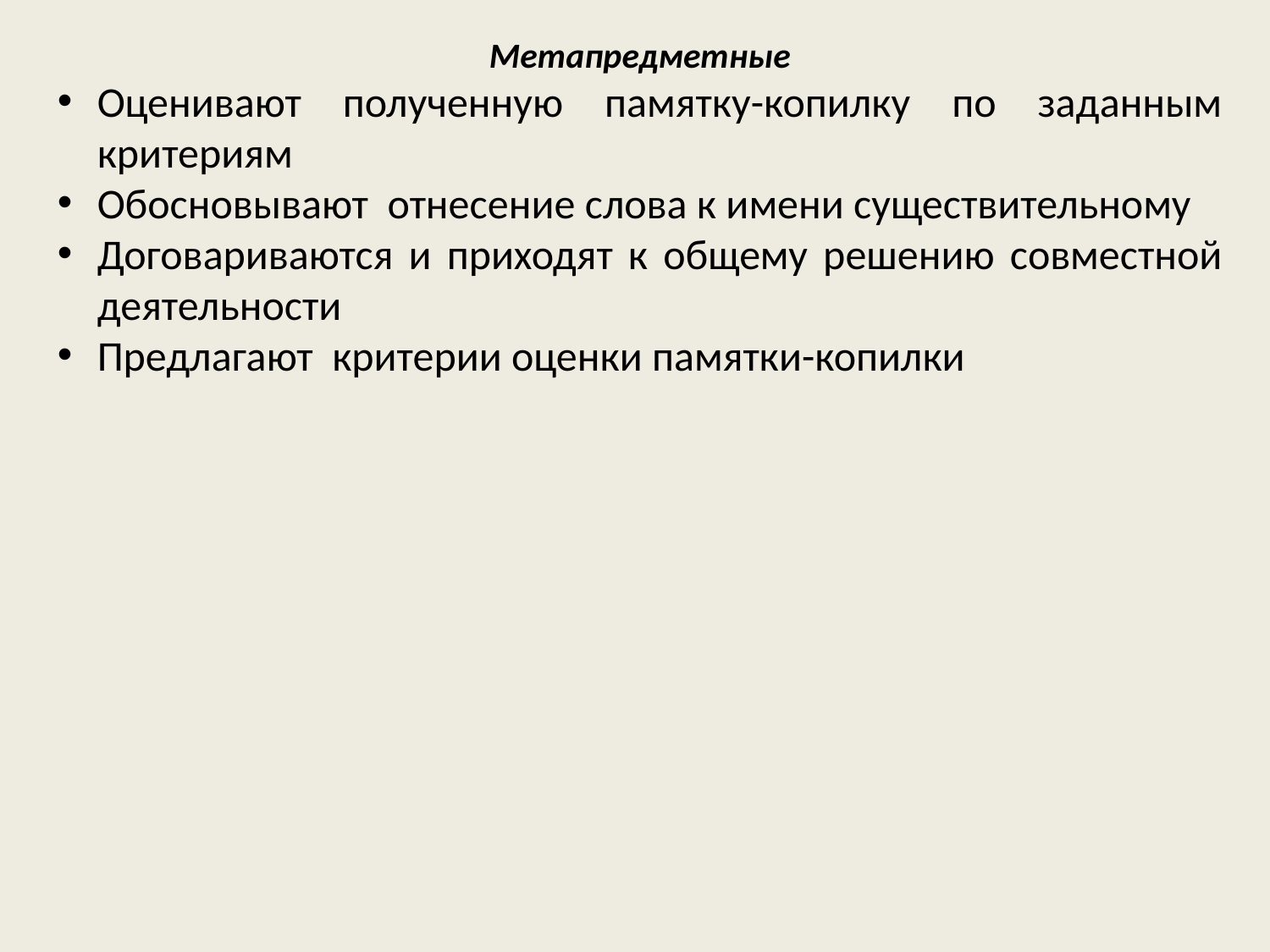

Метапредметные
Оценивают полученную памятку-копилку по заданным критериям
Обосновывают  отнесение слова к имени существительному
Договариваются и приходят к общему решению совместной деятельности
Предлагают  критерии оценки памятки-копилки